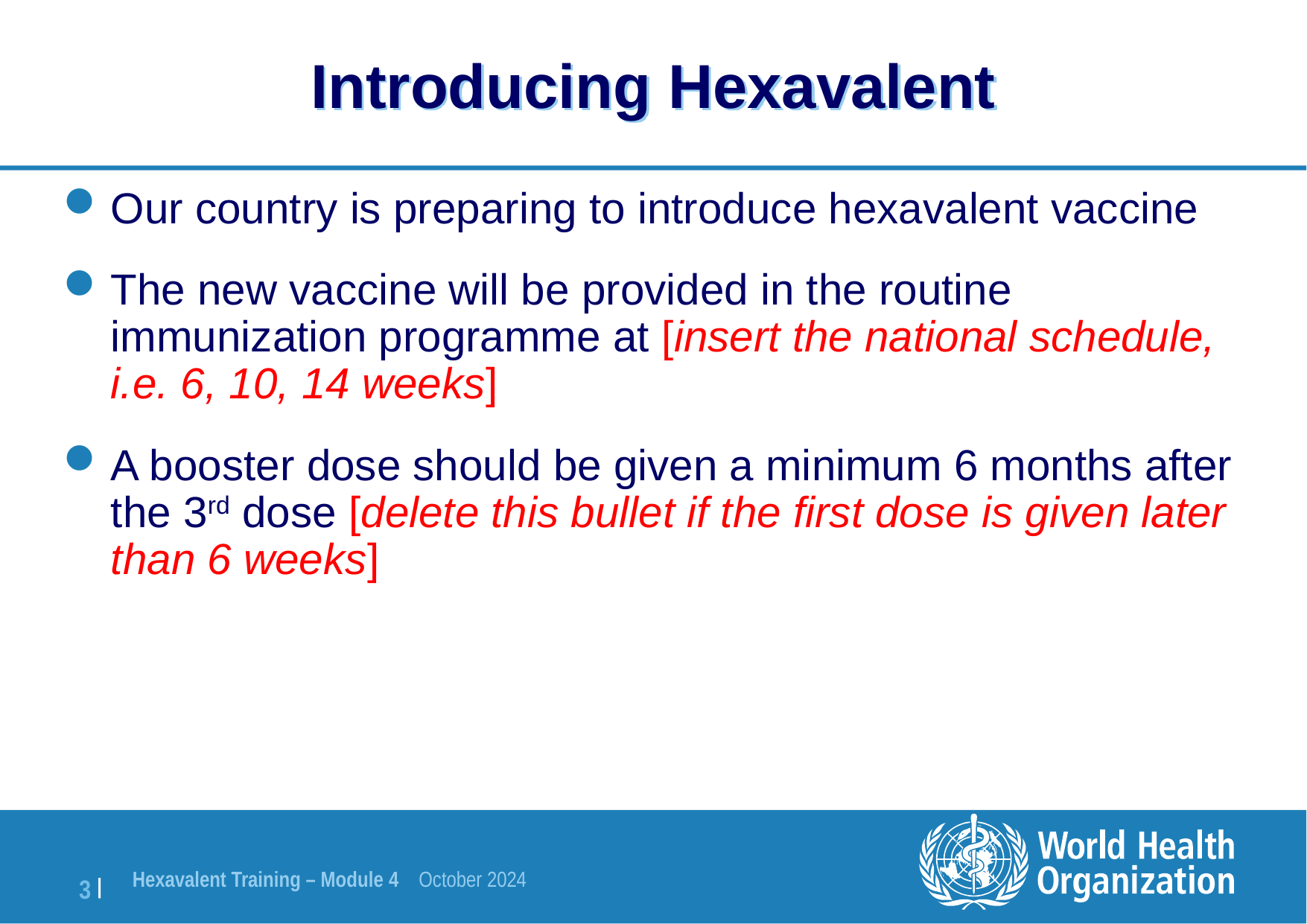

# Introducing Hexavalent
Our country is preparing to introduce hexavalent vaccine
The new vaccine will be provided in the routine immunization programme at [insert the national schedule, i.e. 6, 10, 14 weeks]
A booster dose should be given a minimum 6 months after the 3rd dose [delete this bullet if the first dose is given later than 6 weeks]